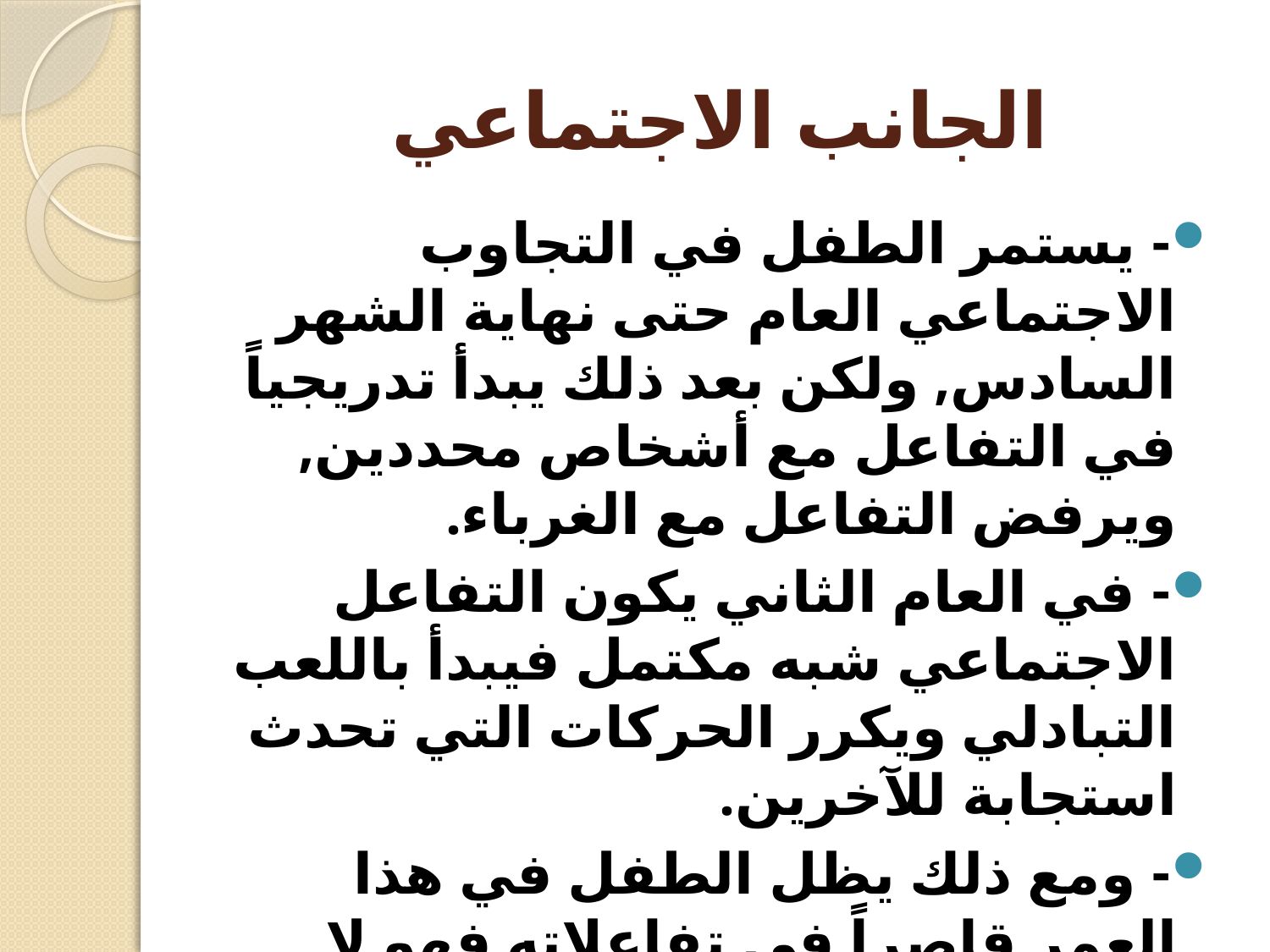

# الجانب الاجتماعي
- يستمر الطفل في التجاوب الاجتماعي العام حتى نهاية الشهر السادس, ولكن بعد ذلك يبدأ تدريجياً في التفاعل مع أشخاص محددين, ويرفض التفاعل مع الغرباء.
- في العام الثاني يكون التفاعل الاجتماعي شبه مكتمل فيبدأ باللعب التبادلي ويكرر الحركات التي تحدث استجابة للآخرين.
- ومع ذلك يظل الطفل في هذا العمر قاصراً في تفاعلاته فهو لا يزال متمركزا حول ذاته.